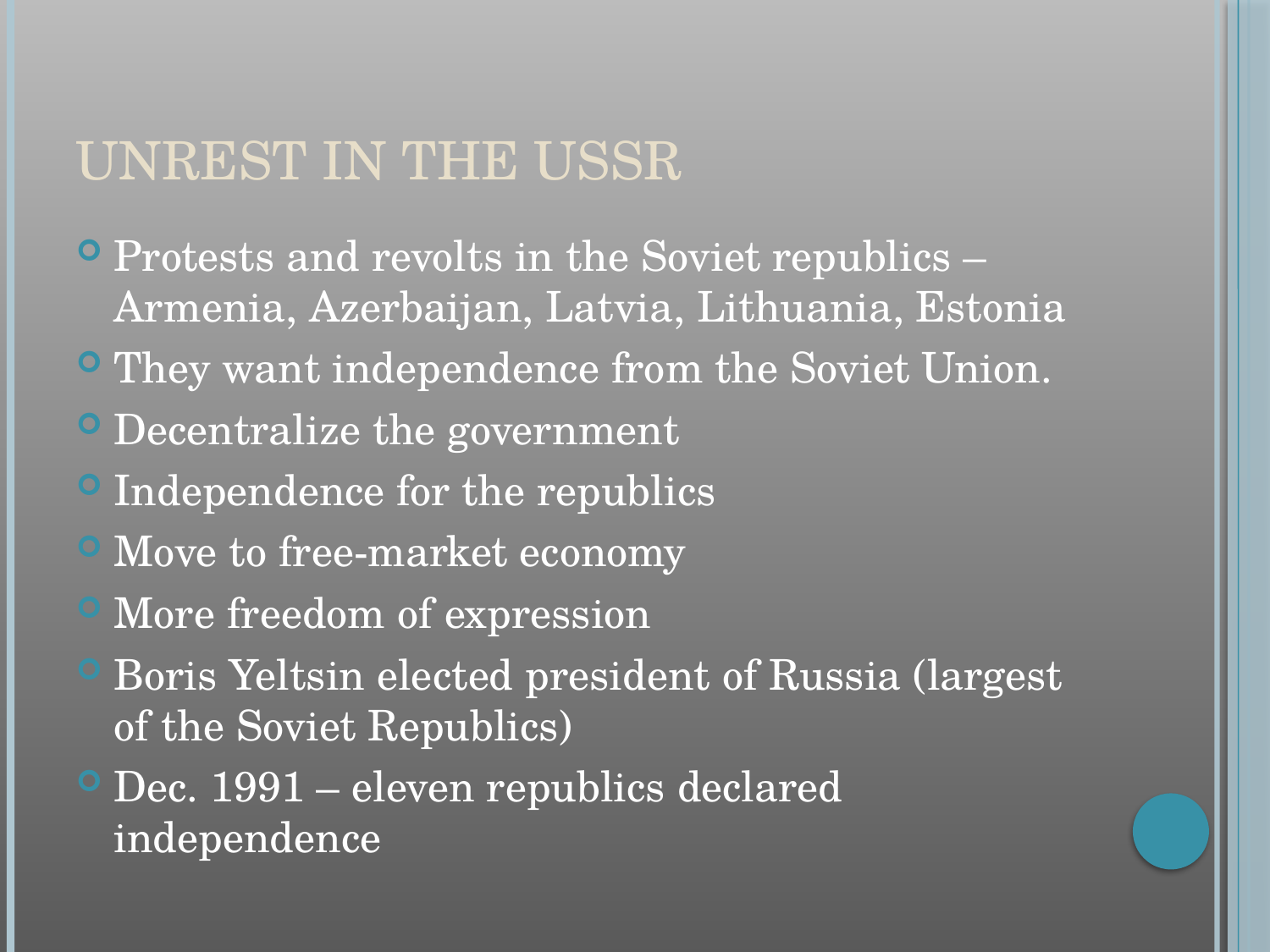

# Unrest in the USSR
Protests and revolts in the Soviet republics – Armenia, Azerbaijan, Latvia, Lithuania, Estonia
They want independence from the Soviet Union.
Decentralize the government
Independence for the republics
Move to free-market economy
More freedom of expression
Boris Yeltsin elected president of Russia (largest of the Soviet Republics)
Dec. 1991 – eleven republics declared independence